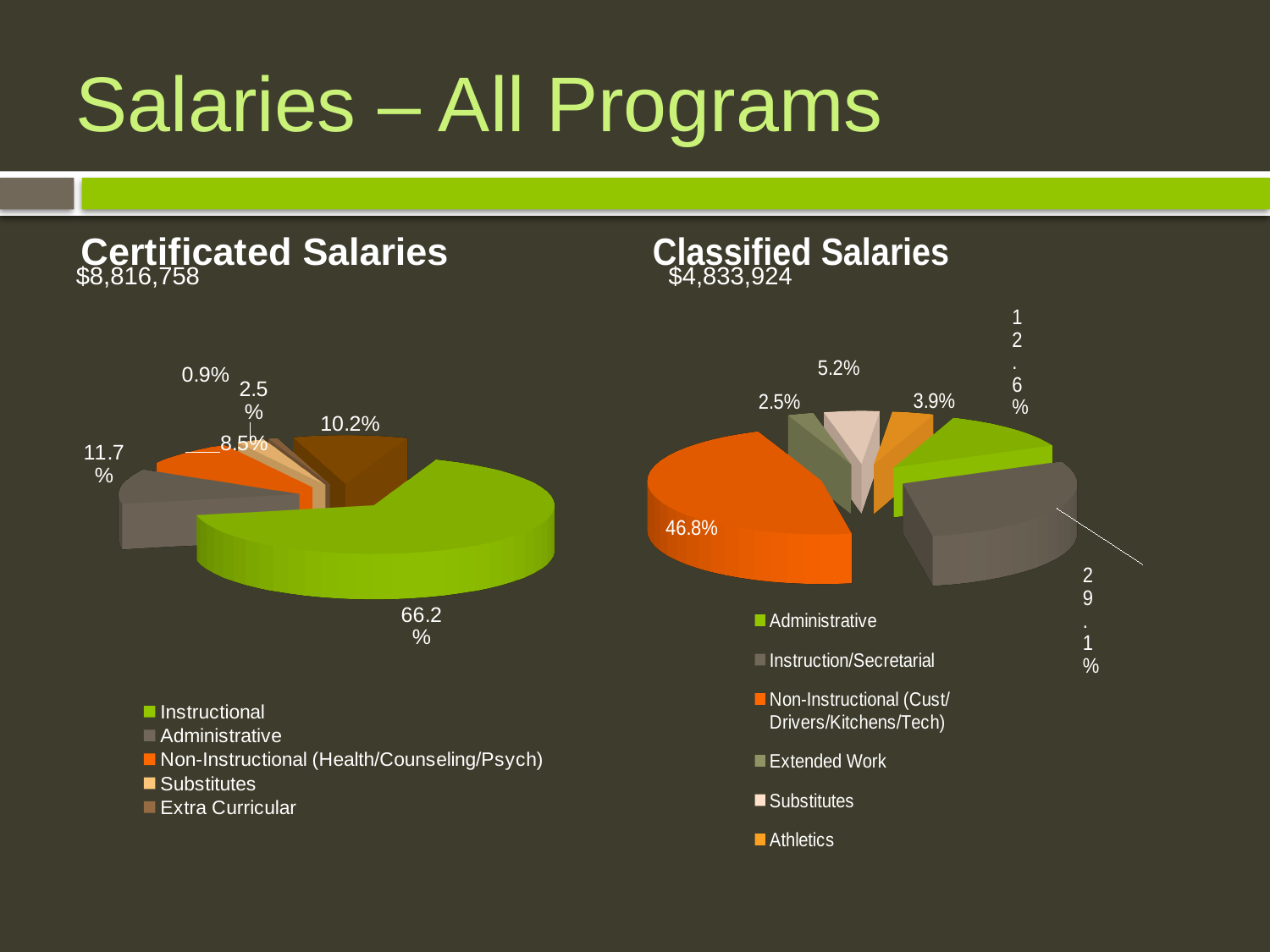

# Salaries – All Programs

[unsupported chart]

[unsupported chart]

$8,816,758

$4,833,924